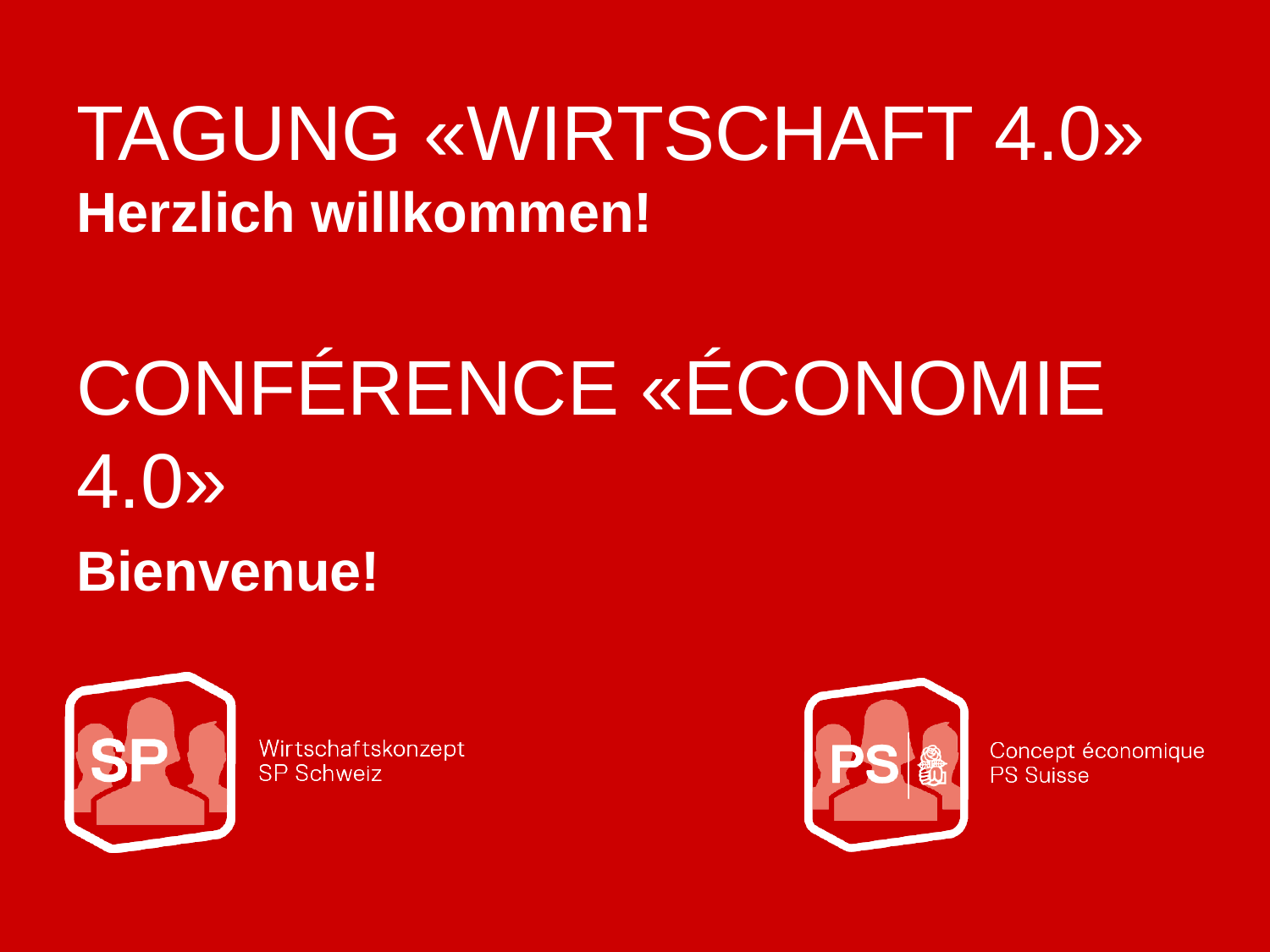

TAGUNG «WIRTSCHAFT 4.0»
Herzlich willkommen!

CONFÉRENCE «ÉCONOMIE 4.0»
Bienvenue!